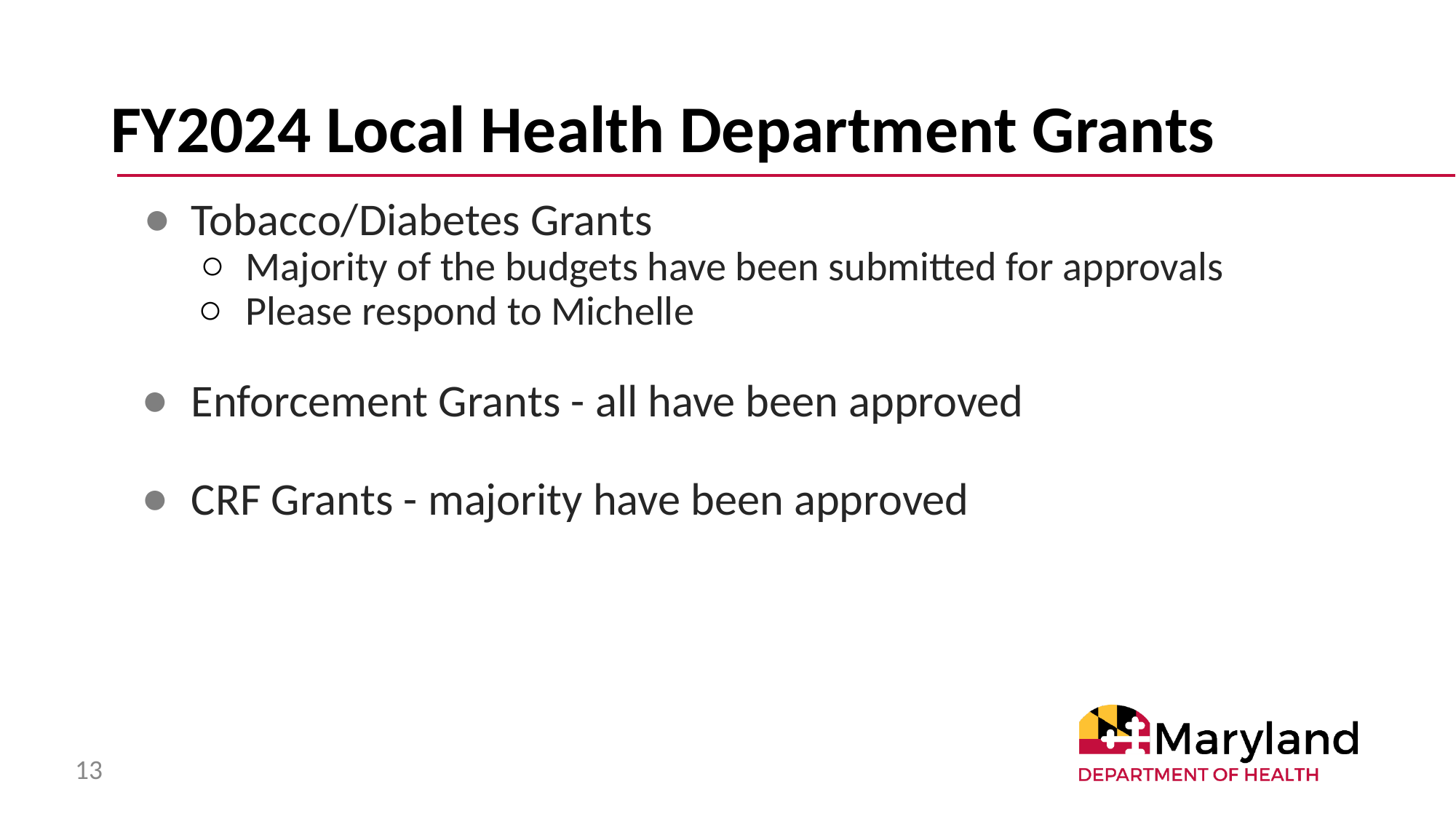

# FY2024 Local Health Department Grants
Tobacco/Diabetes Grants
Majority of the budgets have been submitted for approvals
Please respond to Michelle
Enforcement Grants - all have been approved
CRF Grants - majority have been approved
13